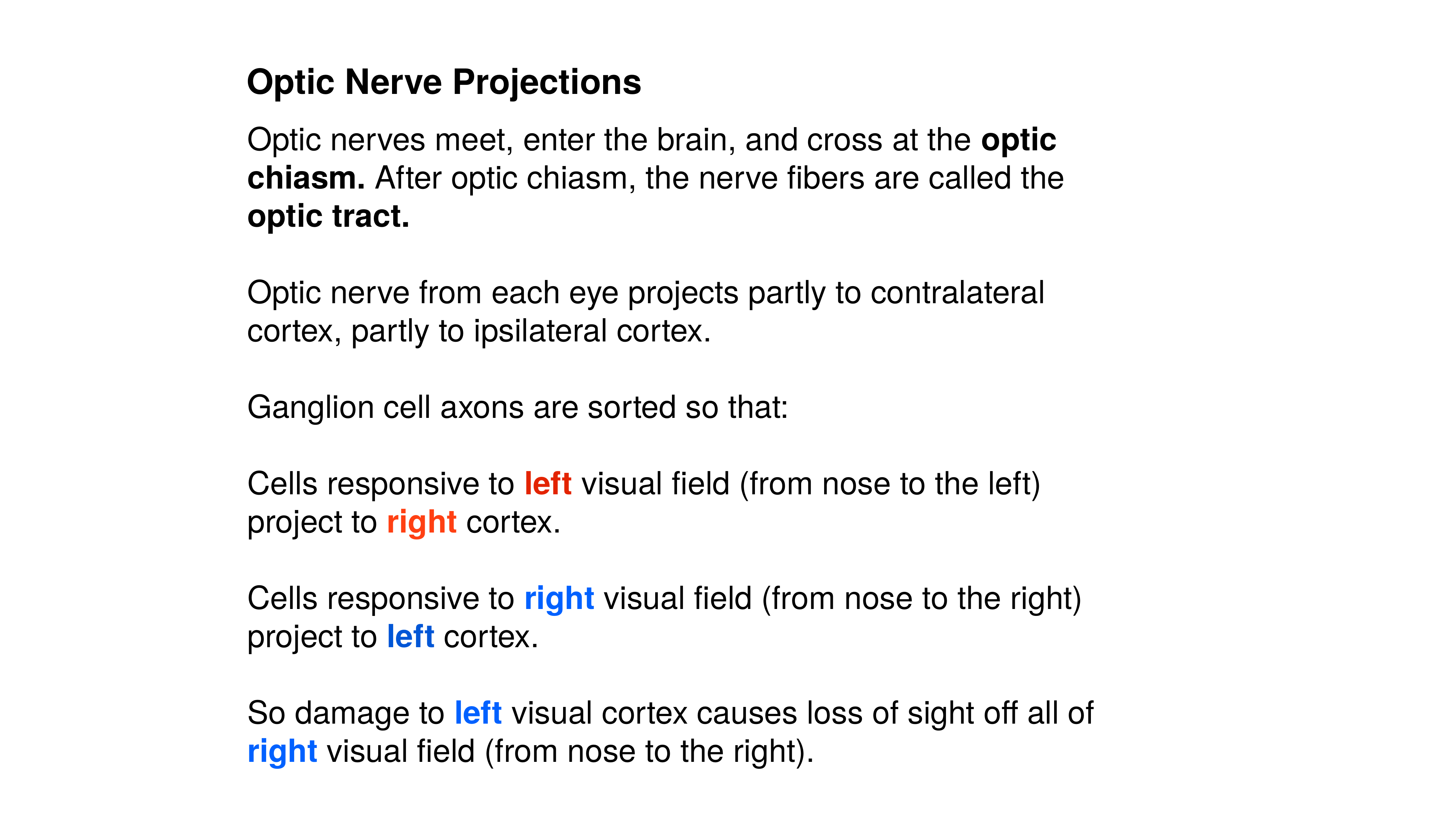

Optic Nerve Projections
Optic nerves meet, enter the brain, and cross at the optic chiasm. After optic chiasm, the nerve fibers are called the optic tract.

Optic nerve from each eye projects partly to contralateral cortex, partly to ipsilateral cortex.

Ganglion cell axons are sorted so that:

Cells responsive to left visual field (from nose to the left) project to right cortex.

Cells responsive to right visual field (from nose to the right) project to left cortex.

So damage to left visual cortex causes loss of sight off all of right visual field (from nose to the right).